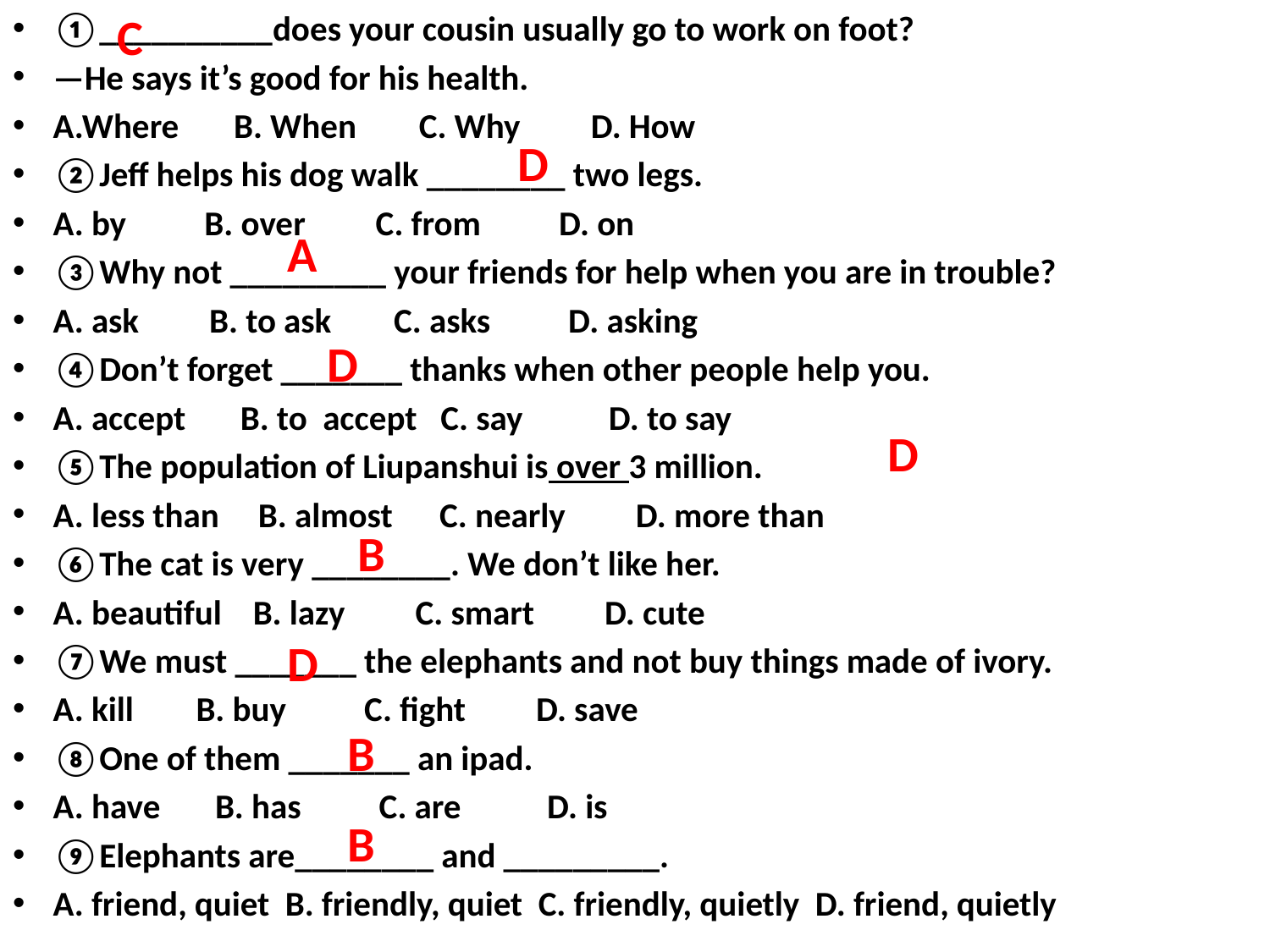

①__________does your cousin usually go to work on foot?
—He says it’s good for his health.
A.Where       B. When        C. Why         D. How
②Jeff helps his dog walk ________ two legs.
A. by          B. over         C. from          D. on
③Why not _________ your friends for help when you are in trouble?
A. ask         B. to ask        C. asks          D. asking
④Don’t forget _______ thanks when other people help you.
A. accept       B. to  accept   C. say           D. to say
⑤The population of Liupanshui is over 3 million.
A. less than     B. almost      C. nearly         D. more than
⑥The cat is very ________. We don’t like her.
A. beautiful    B. lazy         C. smart         D. cute
⑦We must _______ the elephants and not buy things made of ivory.
A. kill        B. buy          C. fight         D. save
⑧One of them _______ an ipad.
A. have       B. has          C. are           D. is
⑨Elephants are________ and _________.
A. friend, quiet  B. friendly, quiet  C. friendly, quietly  D. friend, quietly

C
#
D
A
D
D
B
D
B
B